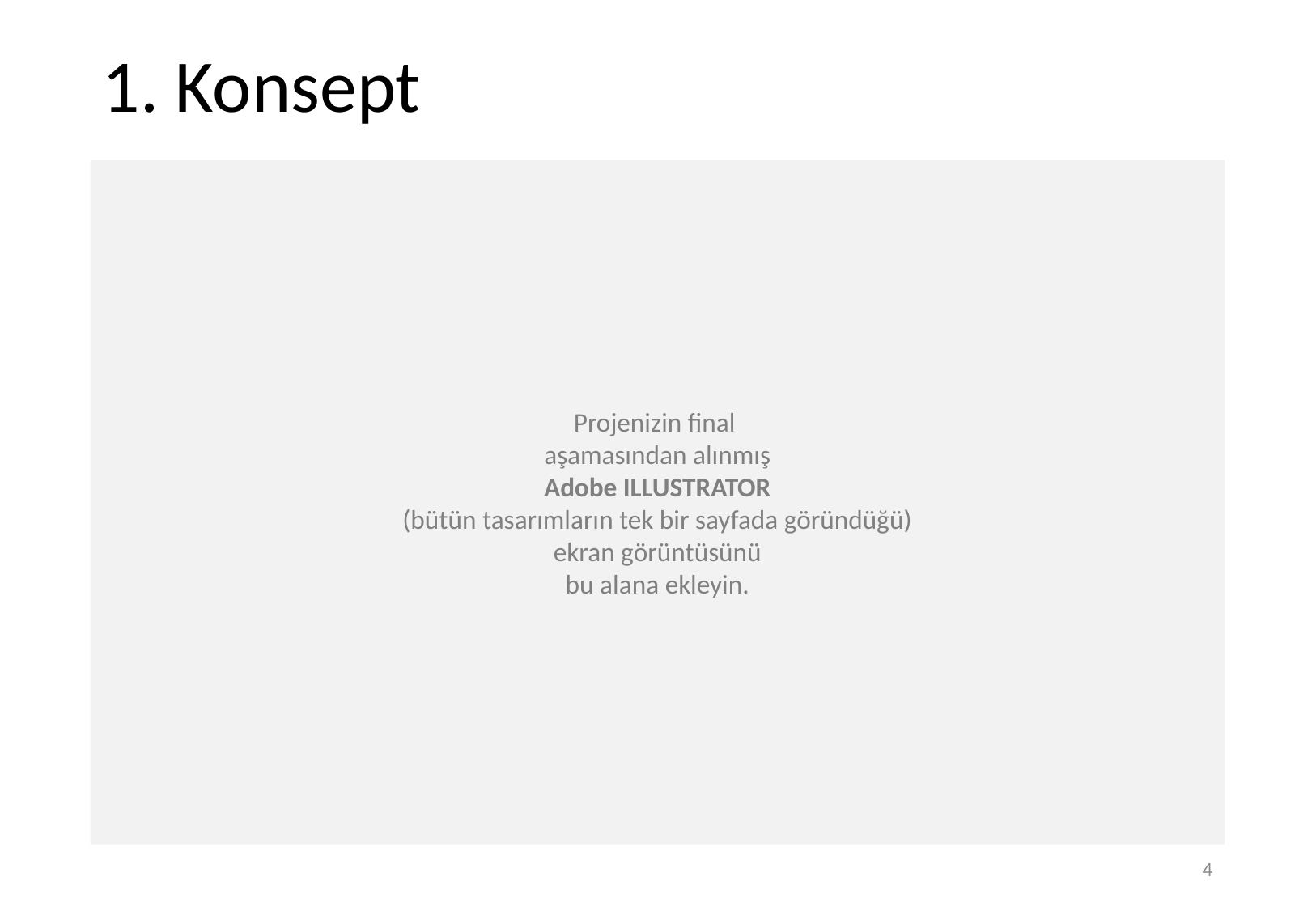

# 1. Konsept
Projenizin final
aşamasından alınmış
Adobe ILLUSTRATOR
(bütün tasarımların tek bir sayfada göründüğü)
ekran görüntüsünü
bu alana ekleyin.
4